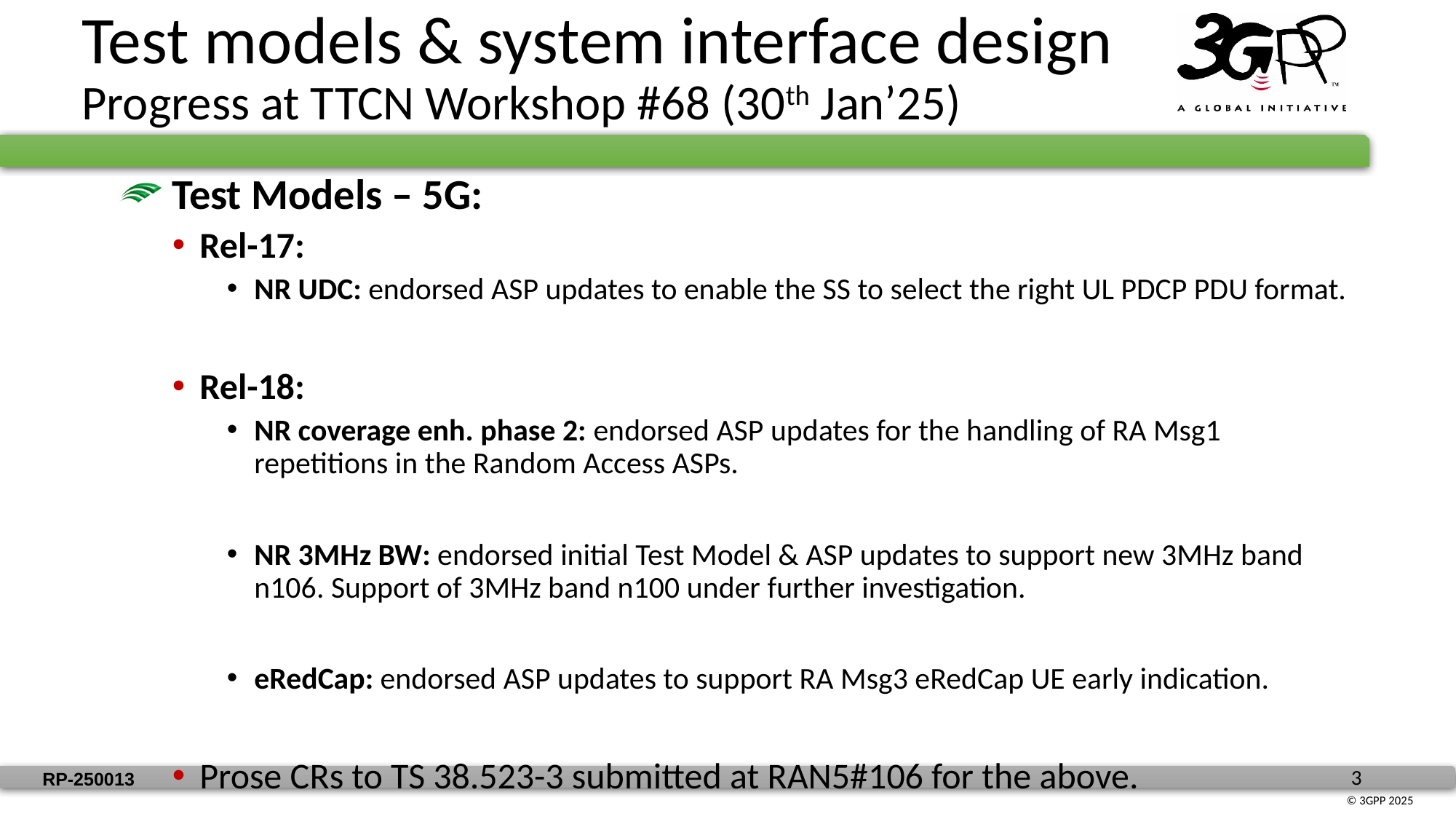

Test models & system interface design
Progress at TTCN Workshop #68 (30th Jan’25)
 Test Models – 5G:
Rel-17:
NR UDC: endorsed ASP updates to enable the SS to select the right UL PDCP PDU format.

Rel-18:
NR coverage enh. phase 2: endorsed ASP updates for the handling of RA Msg1 repetitions in the Random Access ASPs.

NR 3MHz BW: endorsed initial Test Model & ASP updates to support new 3MHz band n106. Support of 3MHz band n100 under further investigation.

eRedCap: endorsed ASP updates to support RA Msg3 eRedCap UE early indication.

Prose CRs to TS 38.523-3 submitted at RAN5#106 for the above.